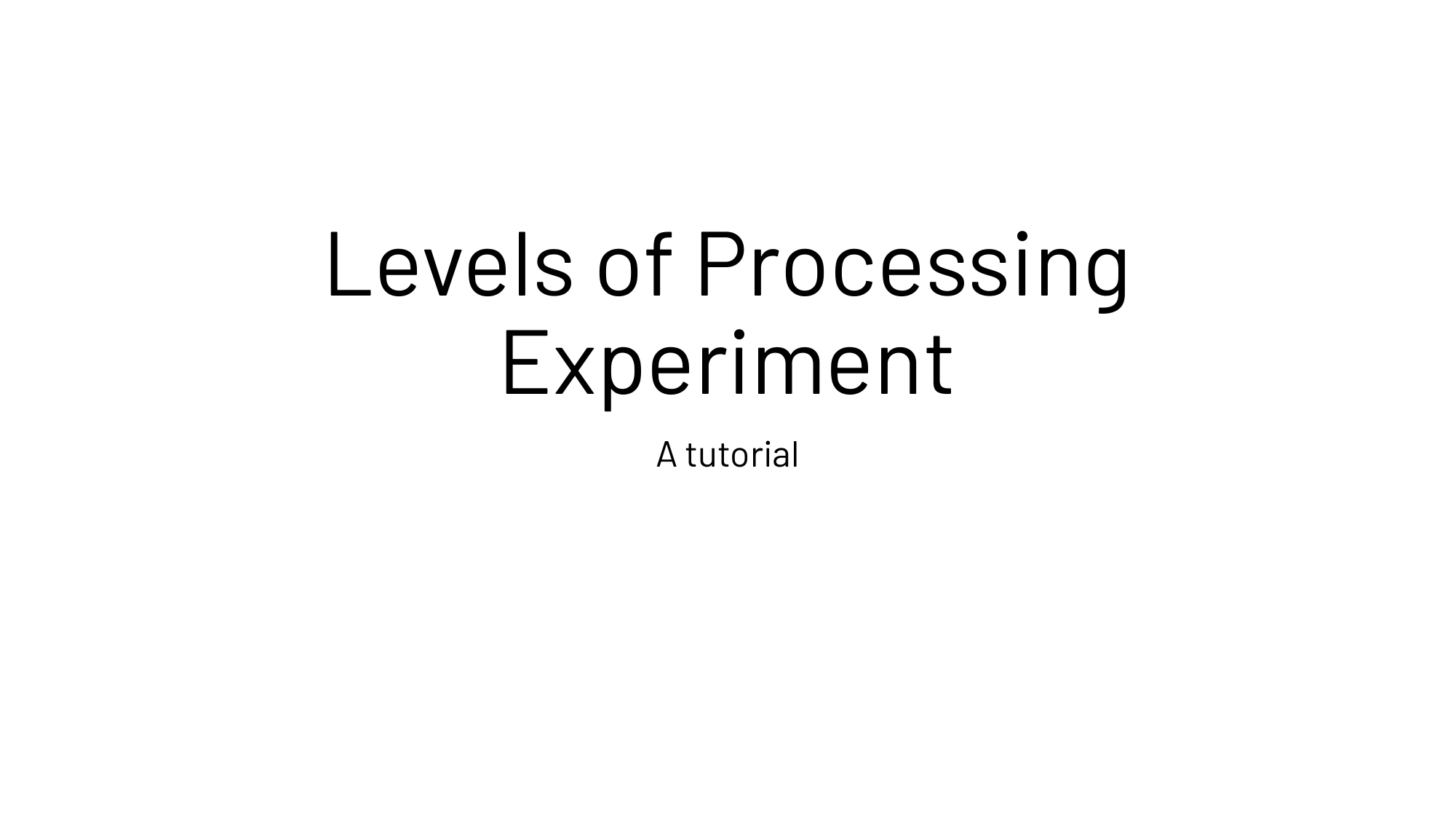

# Levels of Processing Experiment
A tutorial